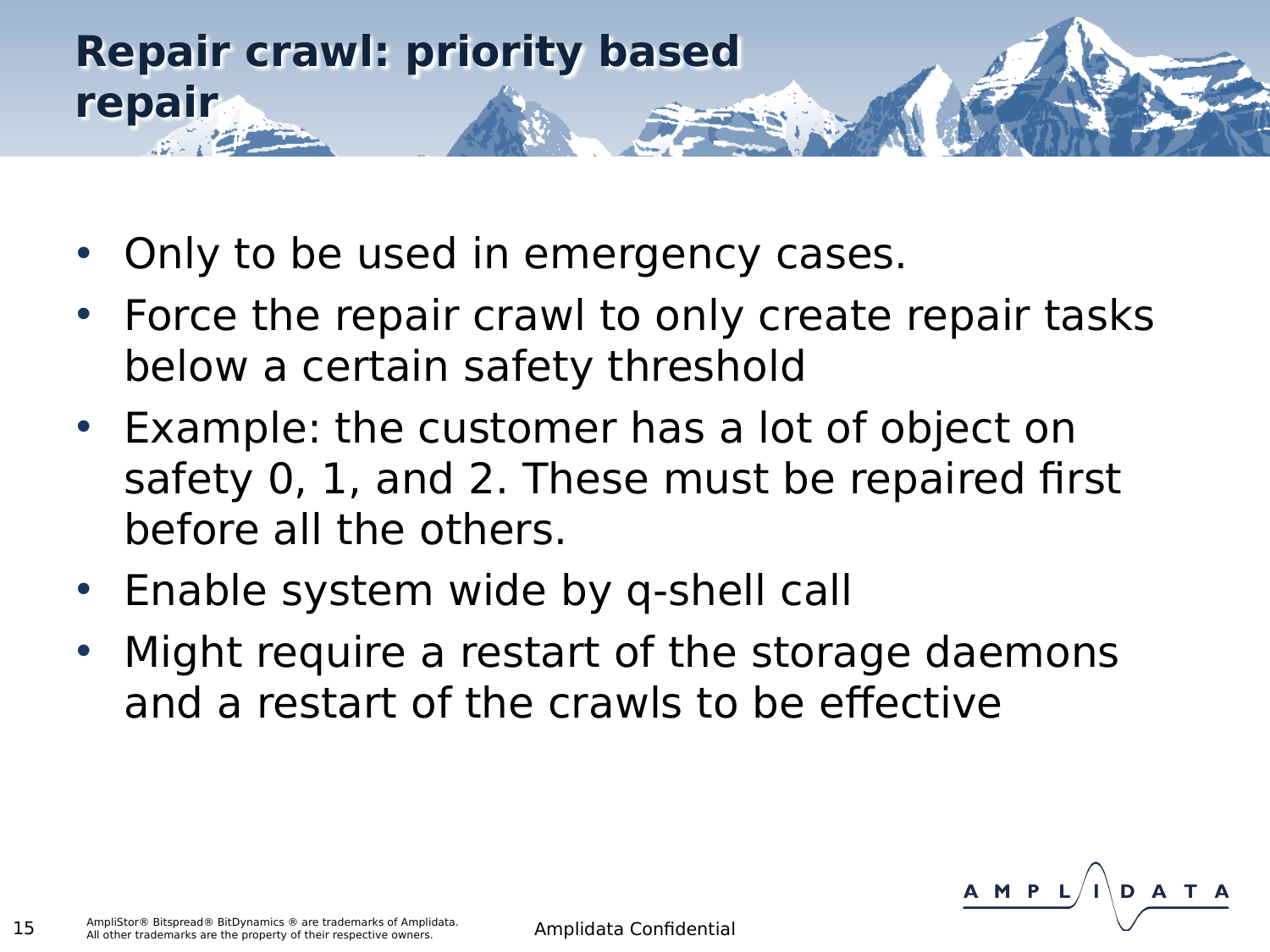

# Repair crawl: priority based repair
Only to be used in emergency cases.
Force the repair crawl to only create repair tasks below a certain safety threshold
Example: the customer has a lot of object on safety 0, 1, and 2. These must be repaired first before all the others.
Enable system wide by q-shell call
Might require a restart of the storage daemons and a restart of the crawls to be effective
15
Amplidata Confidential